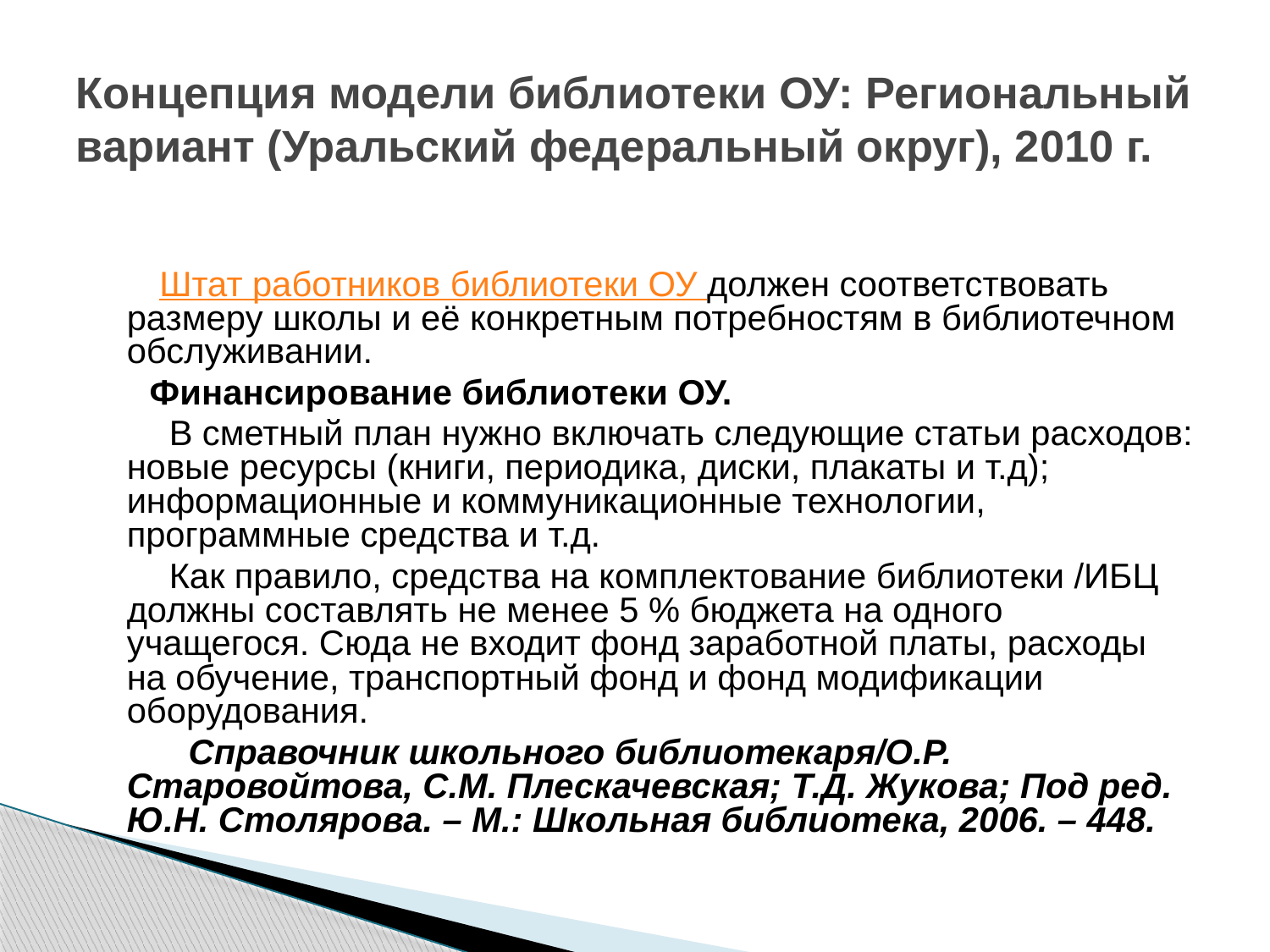

# Концепция модели библиотеки ОУ: Региональный вариант (Уральский федеральный округ), 2010 г.

       Штат работников библиотеки ОУ должен соответствовать размеру школы и её конкретным потребностям в библиотечном обслуживании.
      Финансирование библиотеки ОУ.
        В сметный план нужно включать следующие статьи расходов: новые ресурсы (книги, периодика, диски, плакаты и т.д); информационные и коммуникационные технологии, программные средства и т.д.
        Как правило, средства на комплектование библиотеки /ИБЦ должны составлять не менее 5 % бюджета на одного учащегося. Сюда не входит фонд заработной платы, расходы на обучение, транспортный фонд и фонд модификации оборудования.
          Справочник школьного библиотекаря/О.Р. Старовойтова, С.М. Плескачевская; Т.Д. Жукова; Под ред. Ю.Н. Столярова. – М.: Школьная библиотека, 2006. – 448.